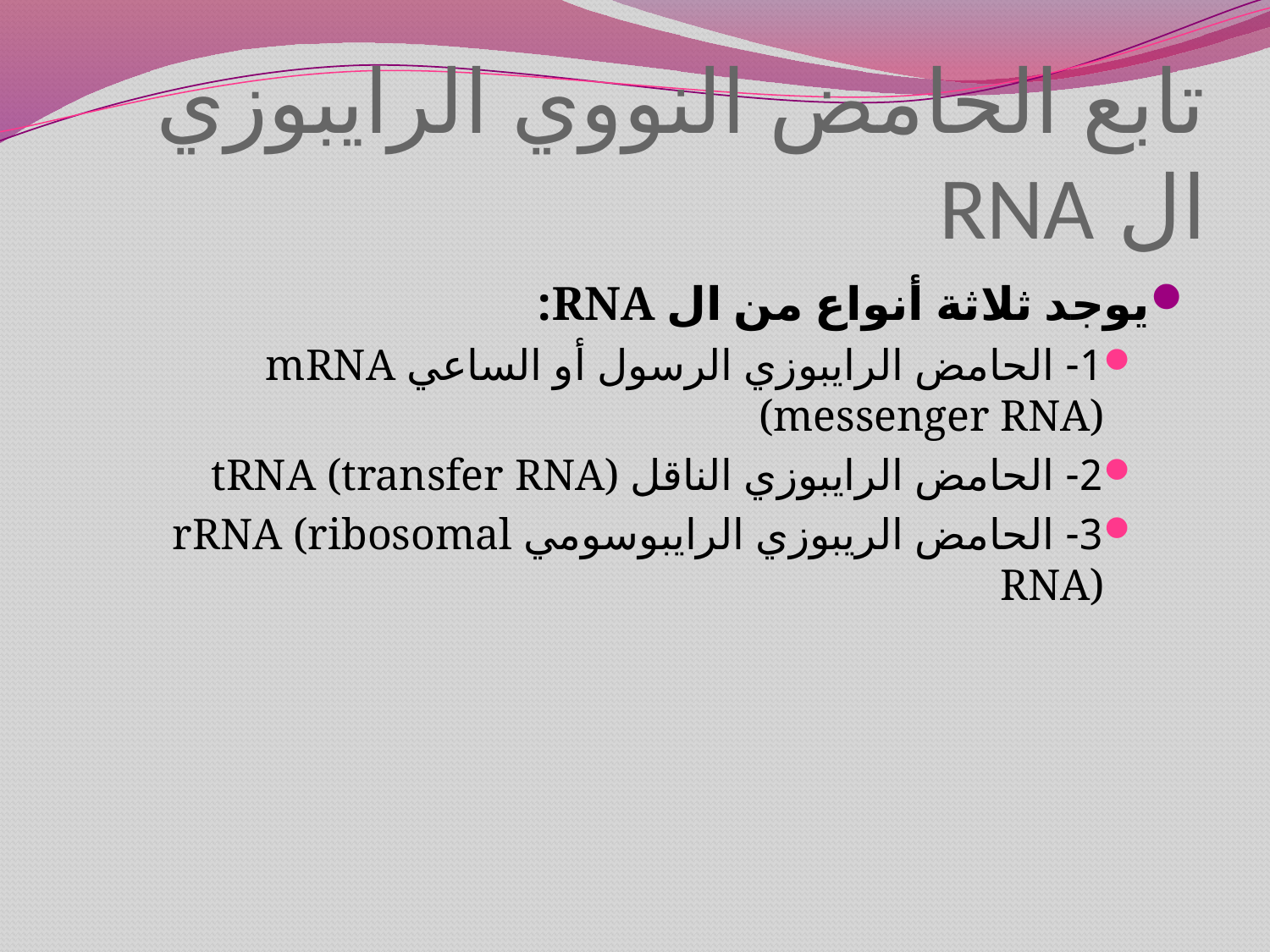

# تابع الحامض النووي الرايبوزي ال RNA
يوجد ثلاثة أنواع من ال RNA:
1- الحامض الرايبوزي الرسول أو الساعي mRNA (messenger RNA)
2- الحامض الرايبوزي الناقل tRNA (transfer RNA)
3- الحامض الريبوزي الرايبوسومي rRNA (ribosomal RNA)